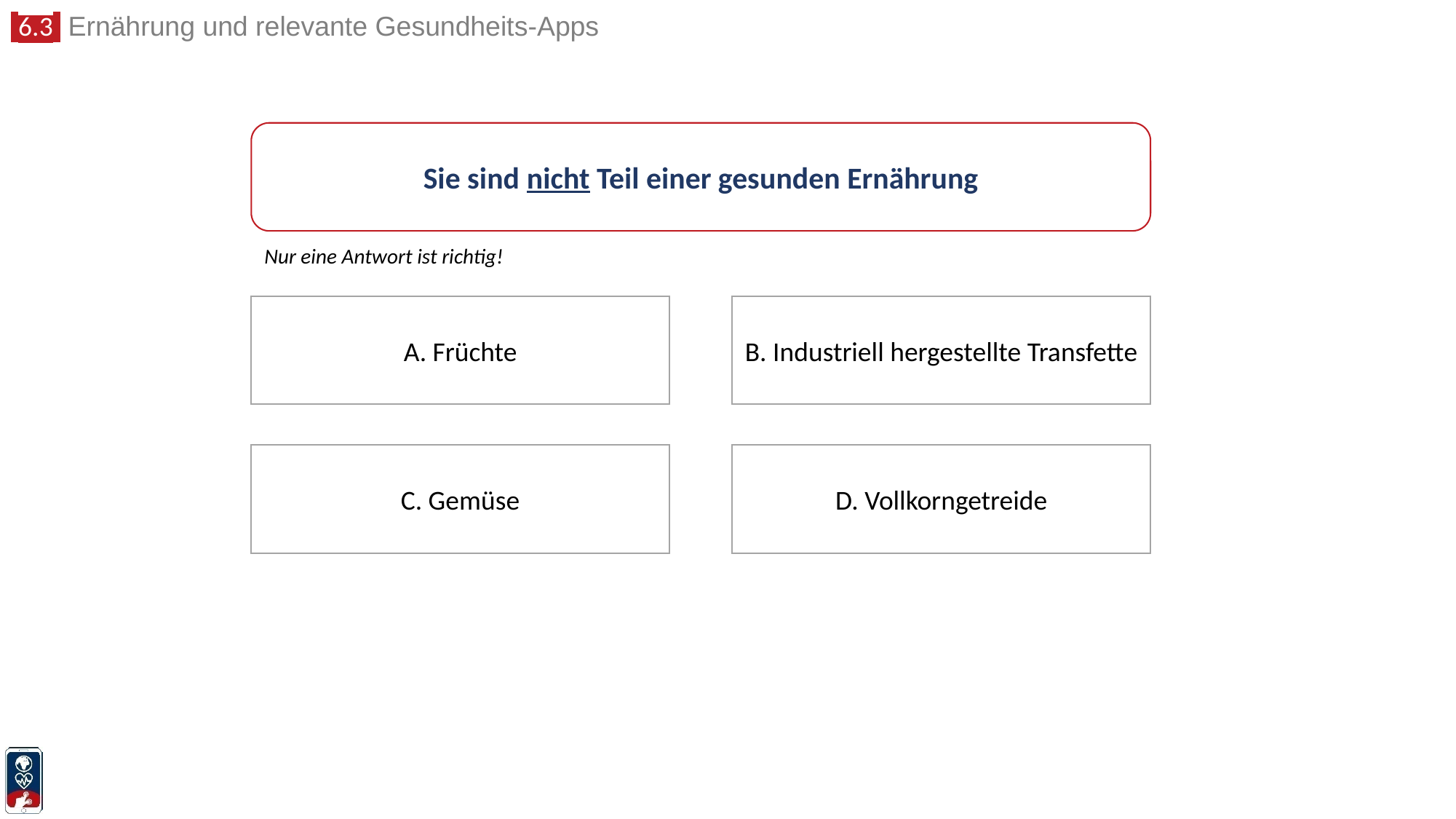

Sie sind nicht Teil einer gesunden Ernährung
Nur eine Antwort ist richtig!
A. Früchte
B. Industriell hergestellte Transfette
D. Vollkorngetreide
C. Gemüse